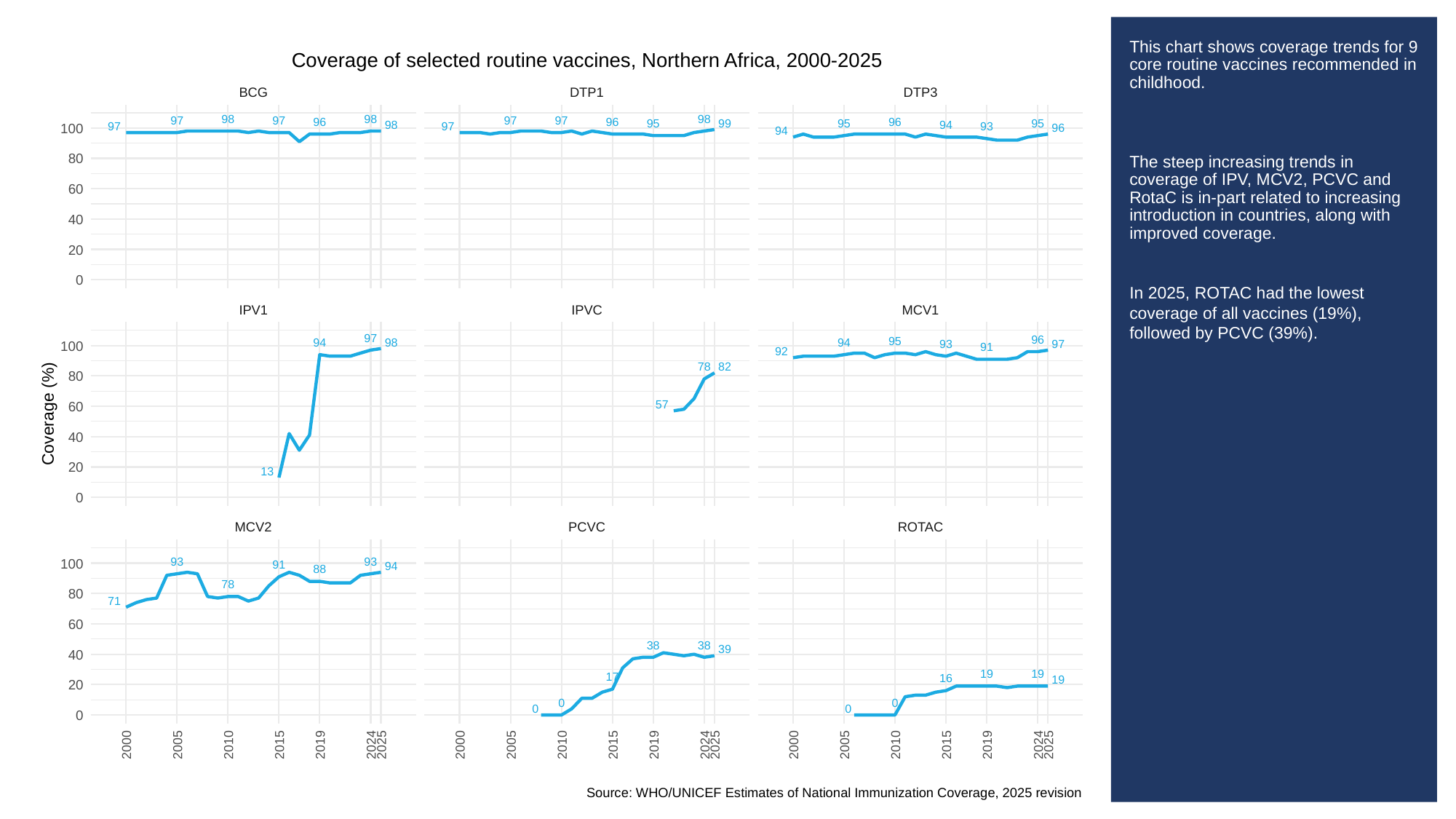

# This chart shows coverage trends for 9 core routine vaccines recommended in childhood.

The steep increasing trends in coverage of IPV, MCV2, PCVC and RotaC is in-part related to increasing introduction in countries, along with improved coverage.

In 2025, ROTAC had the lowest coverage of all vaccines (19%), followed by PCVC (39%).

Coverage of selected routine vaccines, Northern Africa, 2000-2025
BCG
DTP1
DTP3

98
98
98
97
97
97
97
96
96
96
99
95
95
95
98
94
97
97
93
100
96
94

80

60

40

20

0

IPV1
IPVC
MCV1

97
96
95
98
94
94
97
93
100
91

92

82
78
80

57
60

Coverage (%)

40

20
13

0

MCV2
PCVC
ROTAC

93
93
100
91
94

88

78
80

71

60

38
38
39
40

19
19
17
16
19
20

0
0

0
0
0

2000
2005
2010
2015
2019
2024
2025
2000
2005
2010
2015
2019
2024
2025
2000
2005
2010
2015
2019
2024
2025
Source: WHO/UNICEF Estimates of National Immunization Coverage, 2025 revision